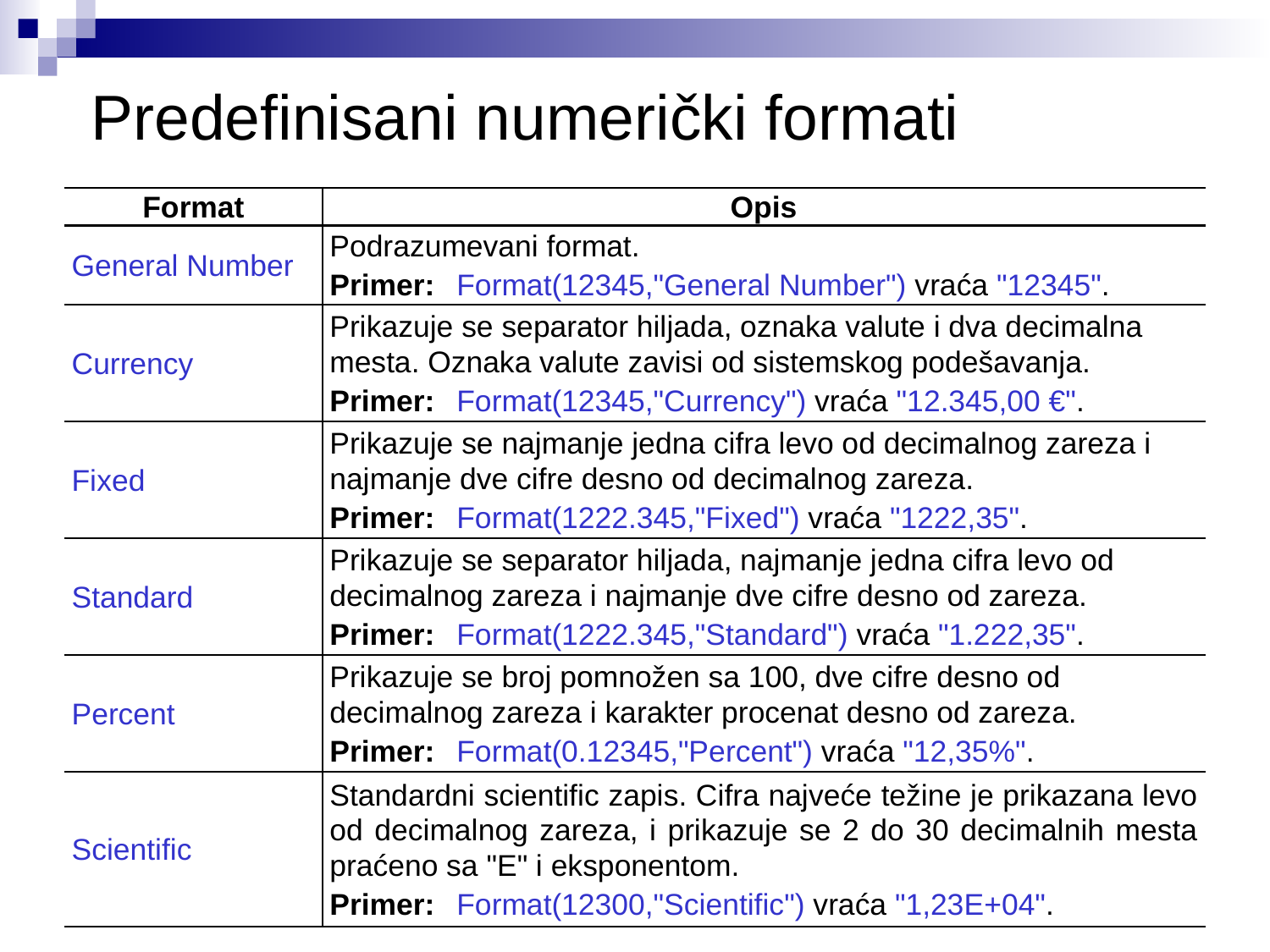

# Predefinisani numerički formati
| Format | Opis |
| --- | --- |
| General Number | Podrazumevani format. Primer: Format(12345,"General Number") vraća "12345". |
| Currency | Prikazuje se separator hiljada, oznaka valute i dva decimalna mesta. Oznaka valute zavisi od sistemskog podešavanja. Primer: Format(12345,"Currency") vraća "12.345,00 €". |
| Fixed | Prikazuje se najmanje jedna cifra levo od decimalnog zareza i najmanje dve cifre desno od decimalnog zareza. Primer: Format(1222.345,"Fixed") vraća "1222,35". |
| Standard | Prikazuje se separator hiljada, najmanje jedna cifra levo od decimalnog zareza i najmanje dve cifre desno od zareza. Primer: Format(1222.345,"Standard") vraća "1.222,35". |
| Percent | Prikazuje se broj pomnožen sa 100, dve cifre desno od decimalnog zareza i karakter procenat desno od zareza. Primer: Format(0.12345,"Percent") vraća "12,35%". |
| Scientific | Standardni scientific zapis. Cifra najveće težine je prikazana levo od decimalnog zareza, i prikazuje se 2 do 30 decimalnih mesta praćeno sa "E" i eksponentom. Primer: Format(12300,"Scientific") vraća "1,23E+04". |